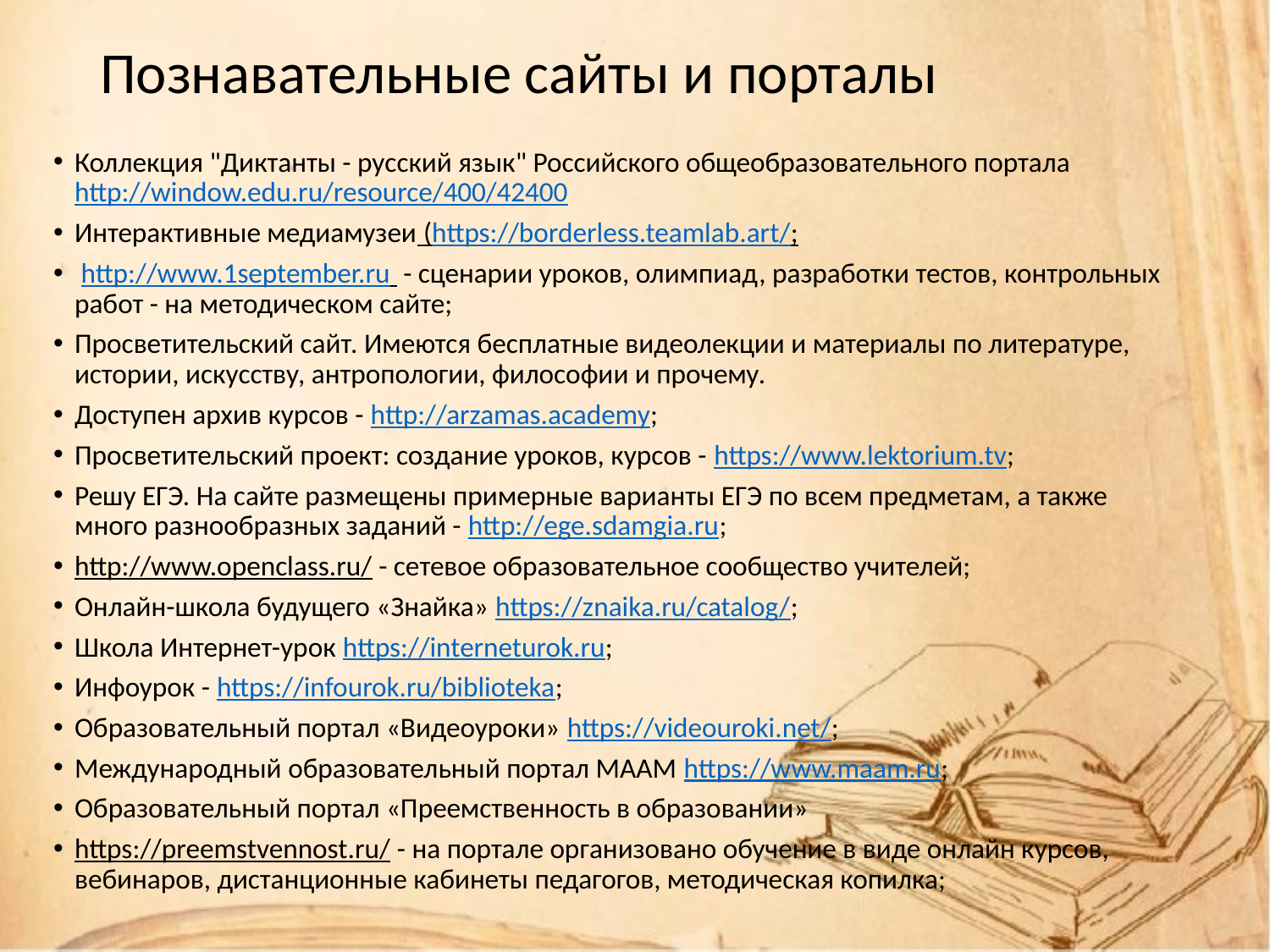

# Познавательные сайты и порталы
Коллекция "Диктанты - русский язык" Российского общеобразовательного портала http://window.edu.ru/resource/400/42400
Интерактивные медиамузеи (https://borderless.teamlab.art/;
 http://www.1september.ru  - сценарии уроков, олимпиад, разработки тестов, контрольных работ - на методическом сайте;
Просветительский сайт. Имеются бесплатные видеолекции и материалы по литературе, истории, искусству, антропологии, философии и прочему.
Доступен архив курсов - http://arzamas.academy;
Просветительский проект: создание уроков, курсов - https://www.lektorium.tv;
Решу ЕГЭ. На сайте размещены примерные варианты ЕГЭ по всем предметам, а также много разнообразных заданий - http://ege.sdamgia.ru;
http://www.openclass.ru/ - сетевое образовательное сообщество учителей;
Онлайн-школа будущего «Знайка» https://znaika.ru/catalog/;
Школа Интернет-урок https://interneturok.ru;
Инфоурок - https://infourok.ru/biblioteka;
Образовательный портал «Видеоуроки» https://videouroki.net/;
Международный образовательный портал МААМ https://www.maam.ru;
Образовательный портал «Преемственность в образовании»
https://preemstvennost.ru/ - на портале организовано обучение в виде онлайн курсов, вебинаров, дистанционные кабинеты педагогов, методическая копилка;